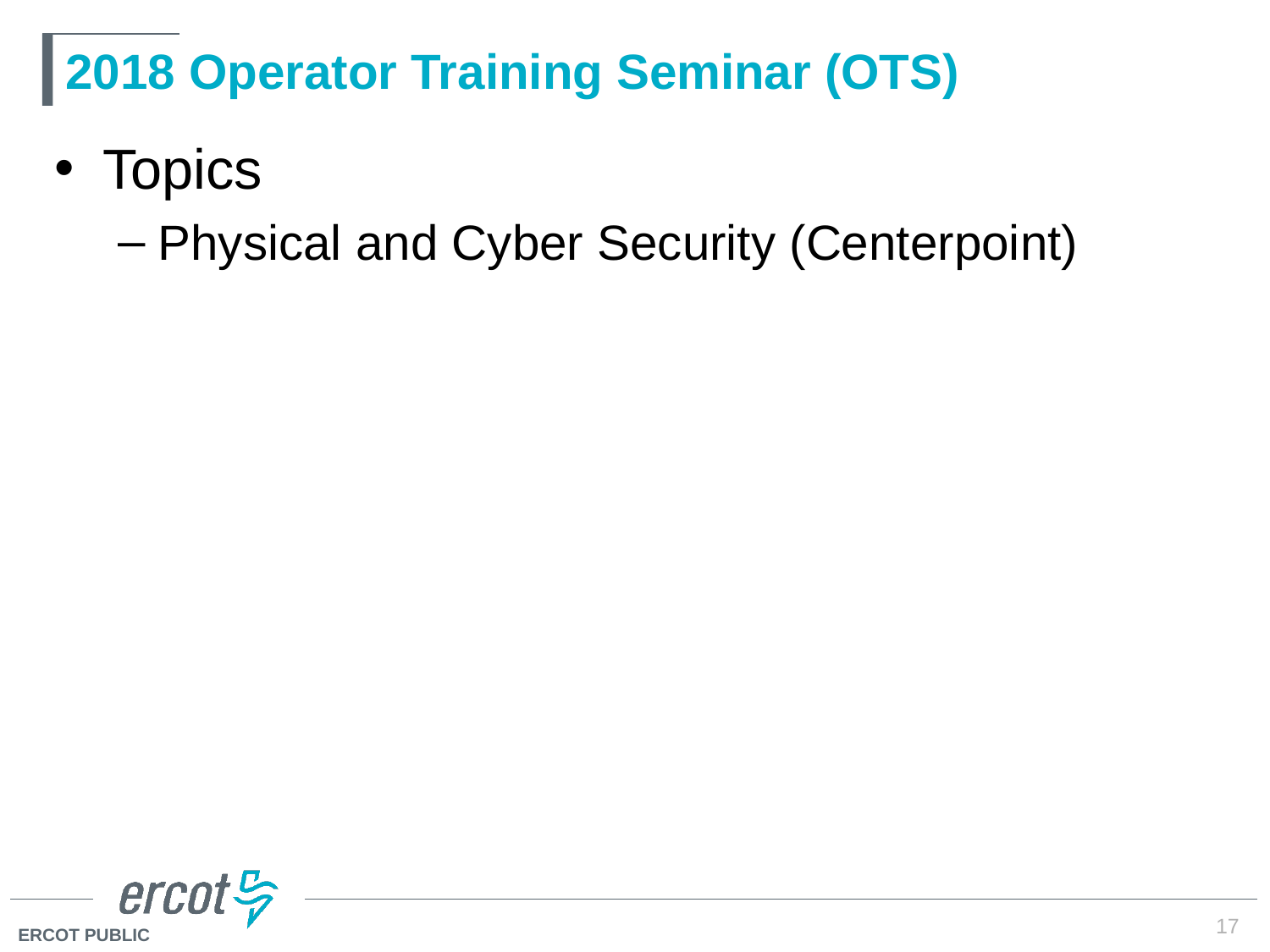

# 2018 Operator Training Seminar (OTS)
Topics
Physical and Cyber Security (Centerpoint)

17